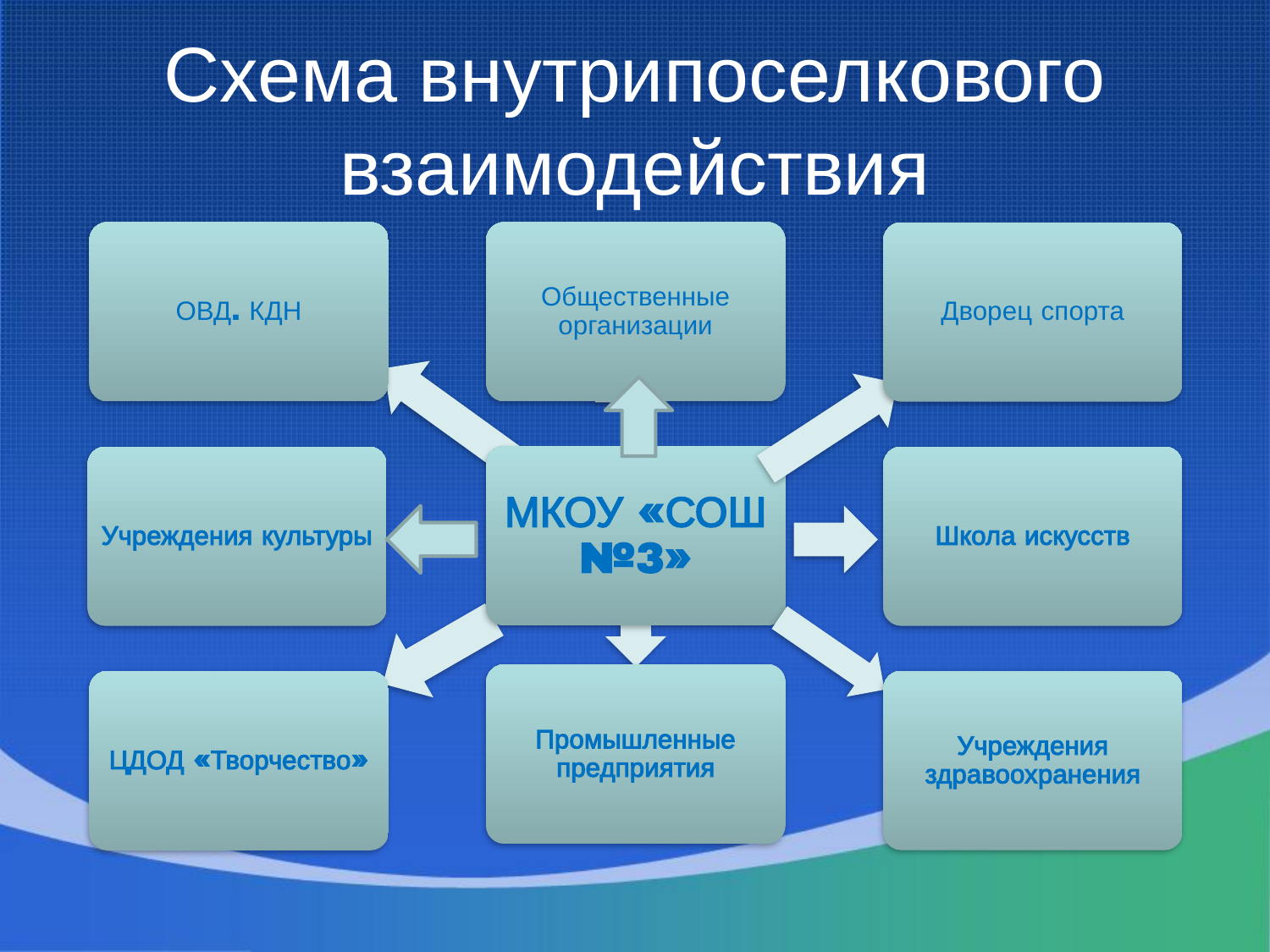

# Схема внутрипоселкового взаимодействия
ОВД. КДН
Учреждения культуры
ЦДОД «Творчество»
Промышленные предприятия
МКОУ «СОШ №3»
Общественные организации
Дворец спорта
Школа искусств
Учреждения здравоохранения